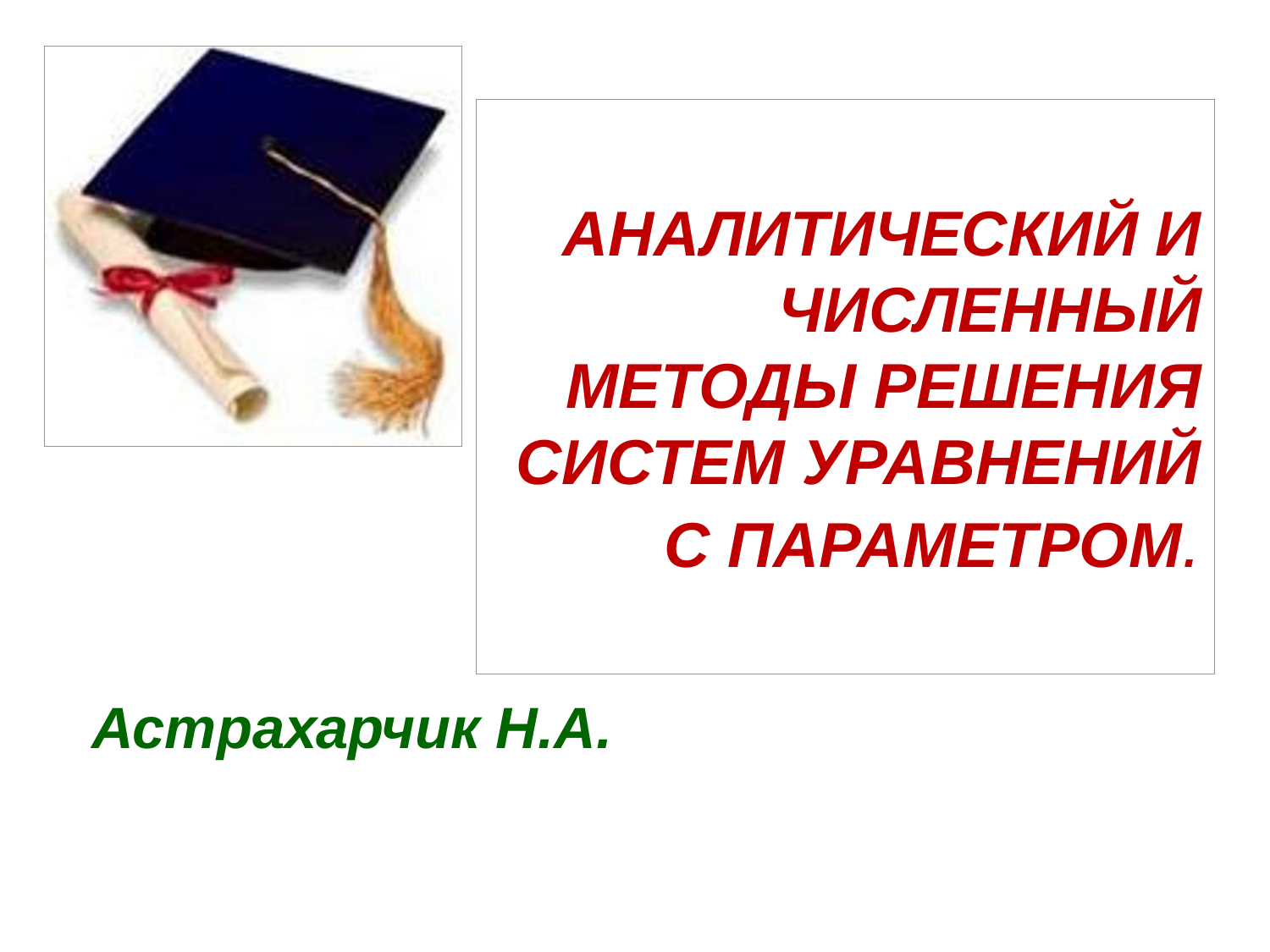

# АНАЛИТИЧЕСКИЙ И ЧИСЛЕННЫЙ МЕТОДЫ РЕШЕНИЯ СИСТЕМ УРАВНЕНИЙ С ПАРАМЕТРОМ.
Астрахарчик Н.А.